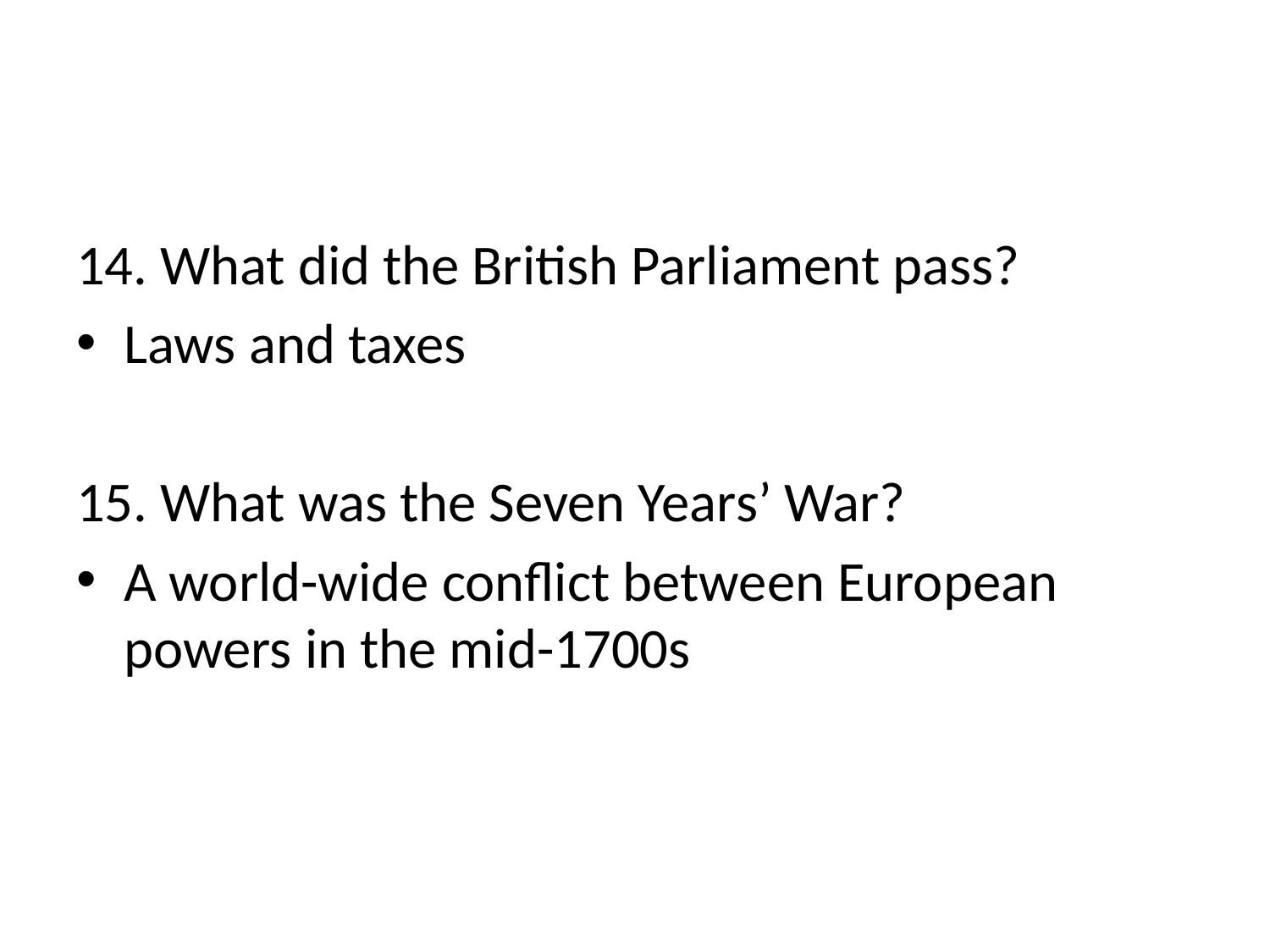

#
14. What did the British Parliament pass?
Laws and taxes

15. What was the Seven Years’ War?
A world-wide conflict between European powers in the mid-1700s